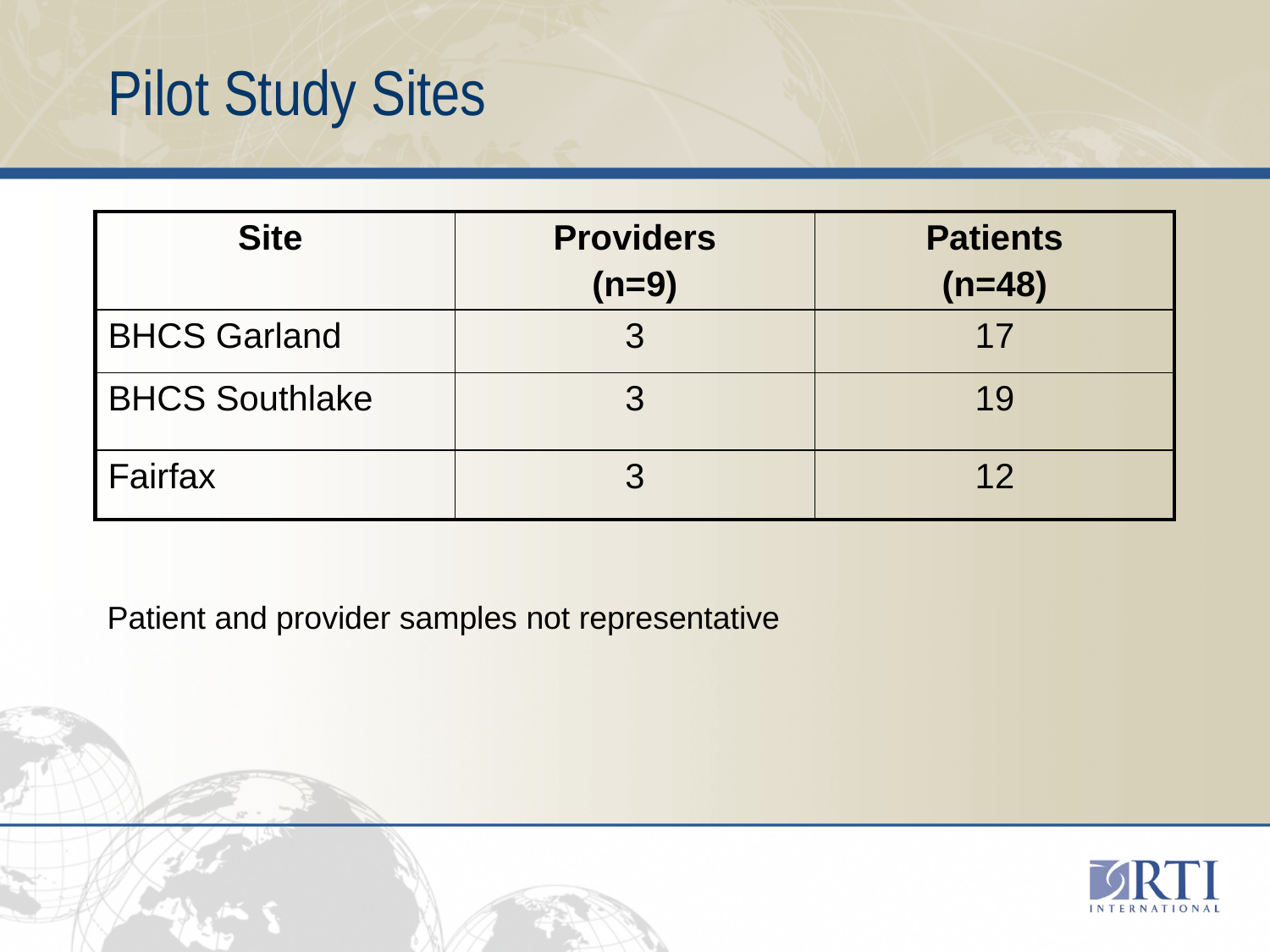

# Pilot Study Sites
| Site | Providers (n=9) | Patients (n=48) |
| --- | --- | --- |
| BHCS Garland | 3 | 17 |
| BHCS Southlake | 3 | 19 |
| Fairfax | 3 | 12 |
Patient and provider samples not representative